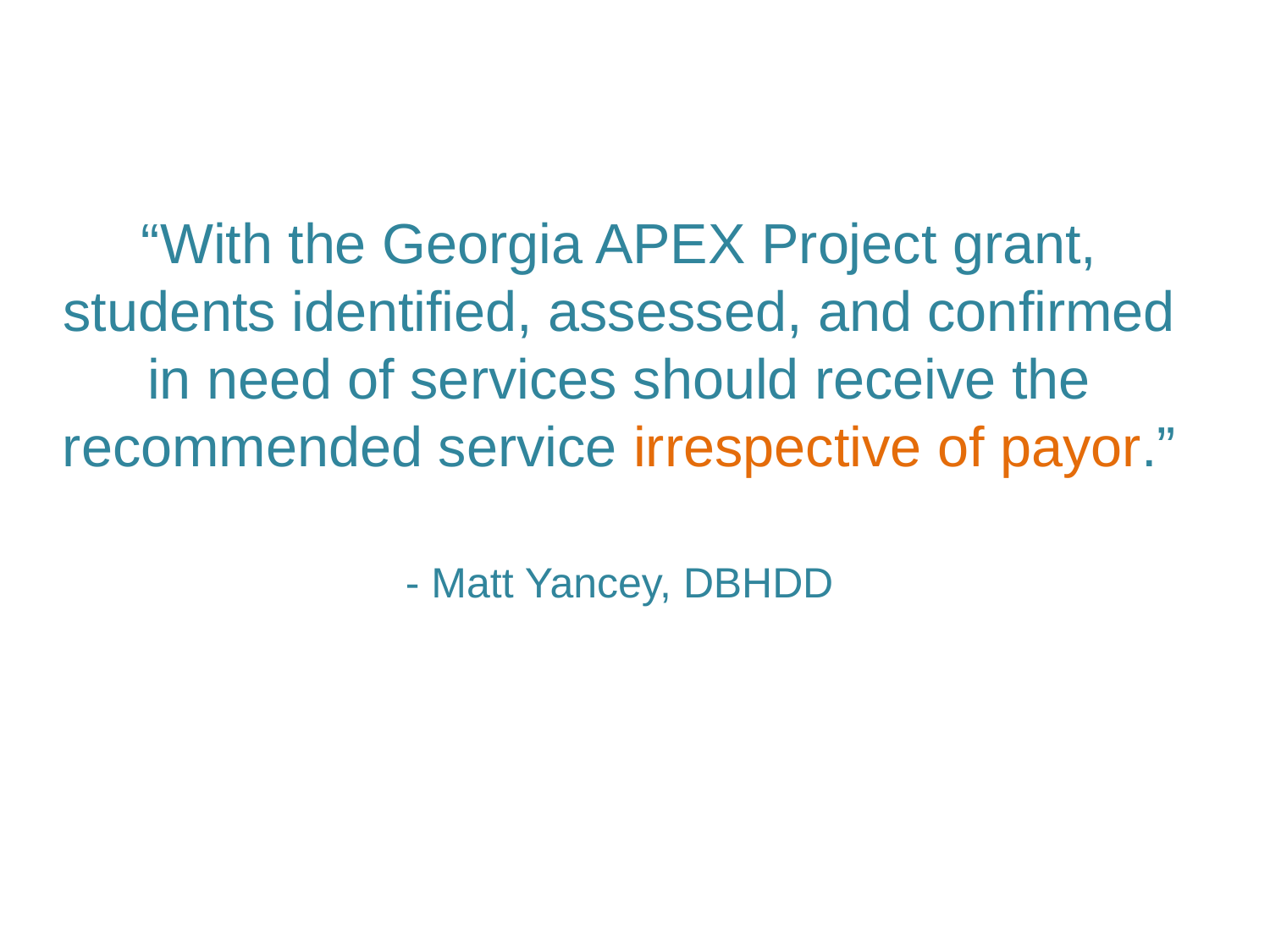

“With the Georgia APEX Project grant, students identified, assessed, and confirmed in need of services should receive the recommended service irrespective of payor.”

- Matt Yancey, DBHDD